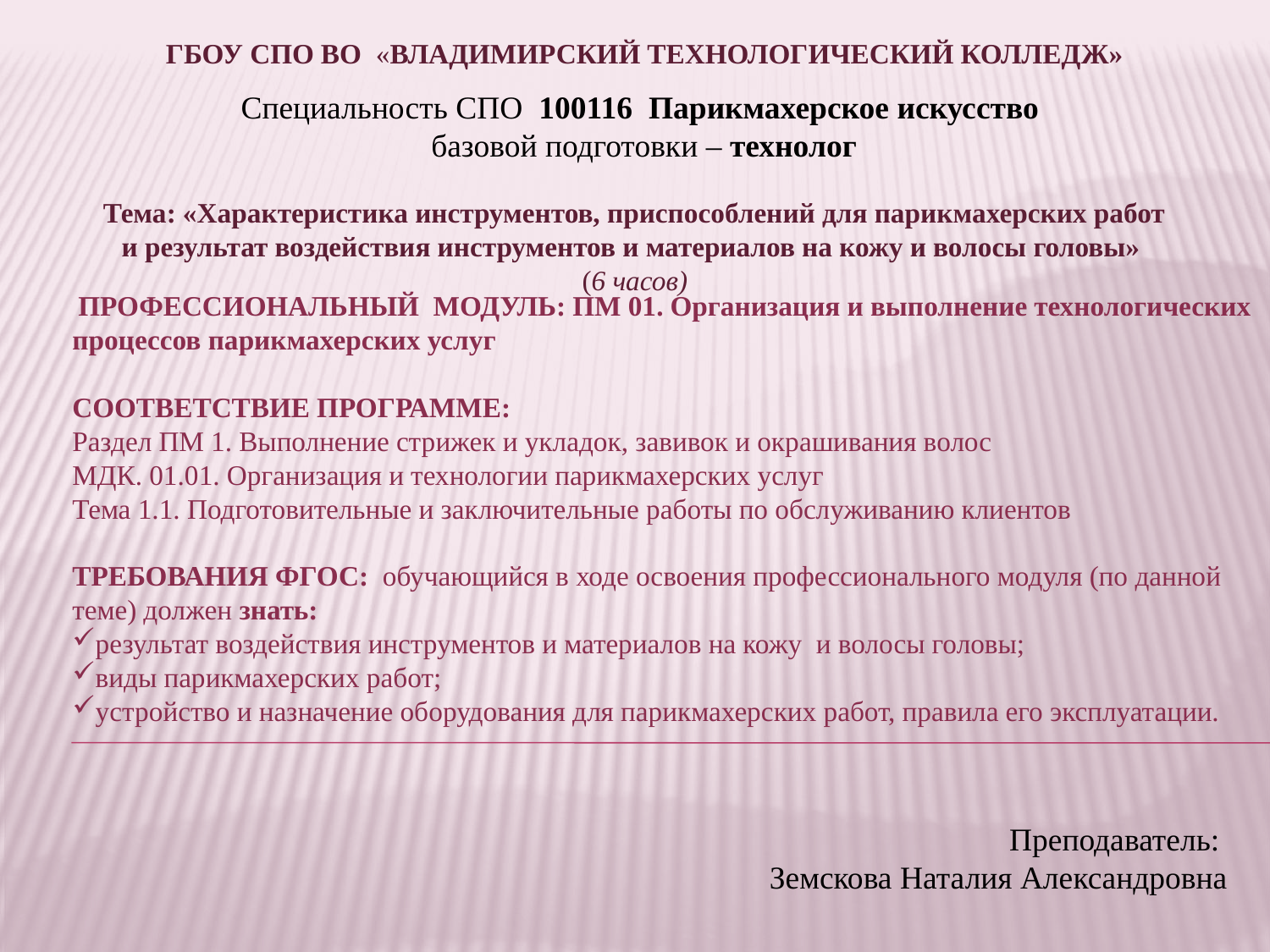

ГБОУ СПО ВО  «ВЛАДИМИРСКИЙ ТЕХНОЛОГИЧЕСКИЙ КОЛЛЕДЖ»
Специальность СПО  100116  Парикмахерское искусство
 базовой подготовки – технолог
Тема: «Характеристика инструментов, приспособлений для парикмахерских работ и результат воздействия инструментов и материалов на кожу и волосы головы»
(6 часов)

 ПРОФЕССИОНАЛЬНЫЙ  МОДУЛЬ: ПМ 01. Организация и выполнение технологических процессов парикмахерских услуг

СООТВЕТСТВИЕ ПРОГРАММЕ:
Раздел ПМ 1. Выполнение стрижек и укладок, завивок и окрашивания волос
МДК. 01.01. Организация и технологии парикмахерских услуг
Тема 1.1. Подготовительные и заключительные работы по обслуживанию клиентов

ТРЕБОВАНИЯ ФГОС:  обучающийся в ходе освоения профессионального модуля (по данной теме) должен знать:
результат воздействия инструментов и материалов на кожу  и волосы головы;
виды парикмахерских работ;
устройство и назначение оборудования для парикмахерских работ, правила его эксплуатации.

Преподаватель:
Земскова Наталия Александровна